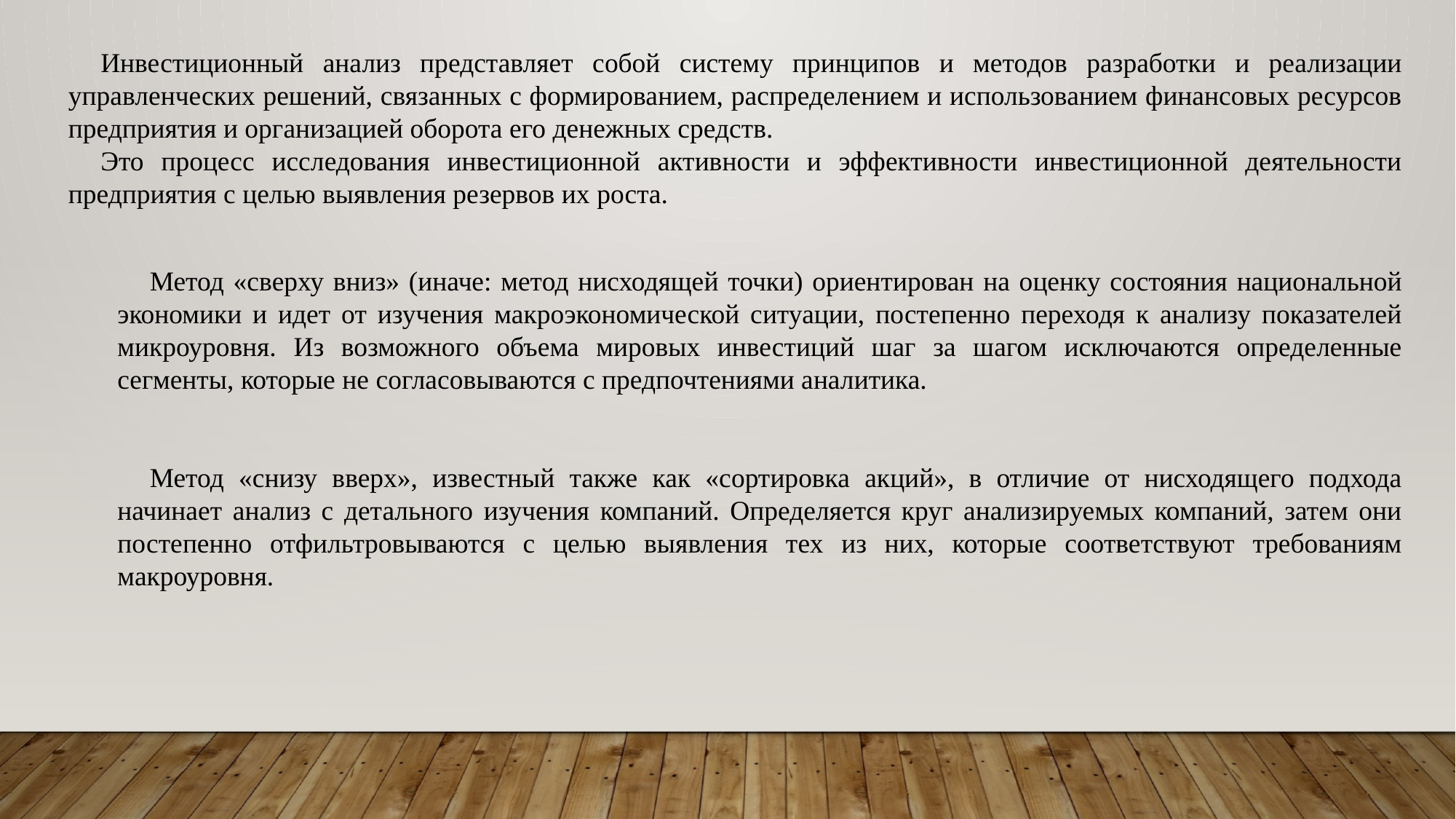

Инвестиционный анализ представляет собой систему принципов и методов разработки и реализации управленческих решений, связанных с формированием, распределением и использованием финансовых ресурсов предприятия и организацией оборота его денежных средств.
Это процесс исследования инвестиционной активности и эффективности инвестиционной деятельности предприятия с целью выявления резервов их роста.
Метод «сверху вниз» (иначе: метод нисходящей точки) ориентирован на оценку состояния национальной экономики и идет от изучения макроэкономической ситуации, постепенно переходя к анализу показателей микроуровня. Из возможного объема мировых инвестиций шаг за шагом исключаются определенные сегменты, которые не согласовываются с предпочтениями аналитика.

Метод «снизу вверх», известный также как «сортировка акций», в отличие от нисходящего подхода начинает анализ с детального изучения компаний. Определяется круг анализируемых компаний, затем они постепенно отфильтровываются с целью выявления тех из них, которые соответствуют требованиям макроуровня.